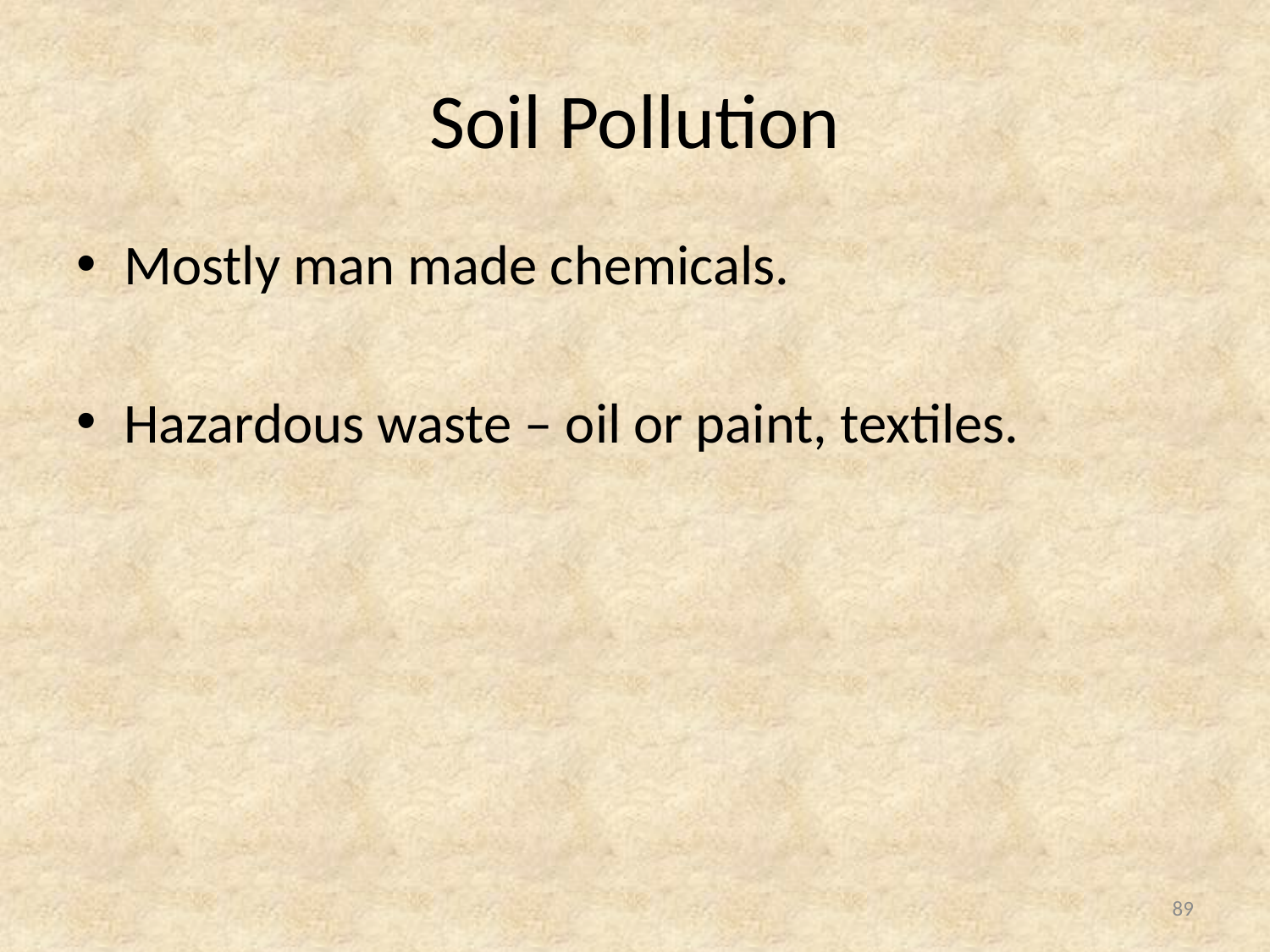

# Soil Pollution
Mostly man made chemicals.

Hazardous waste – oil or paint, textiles.
89